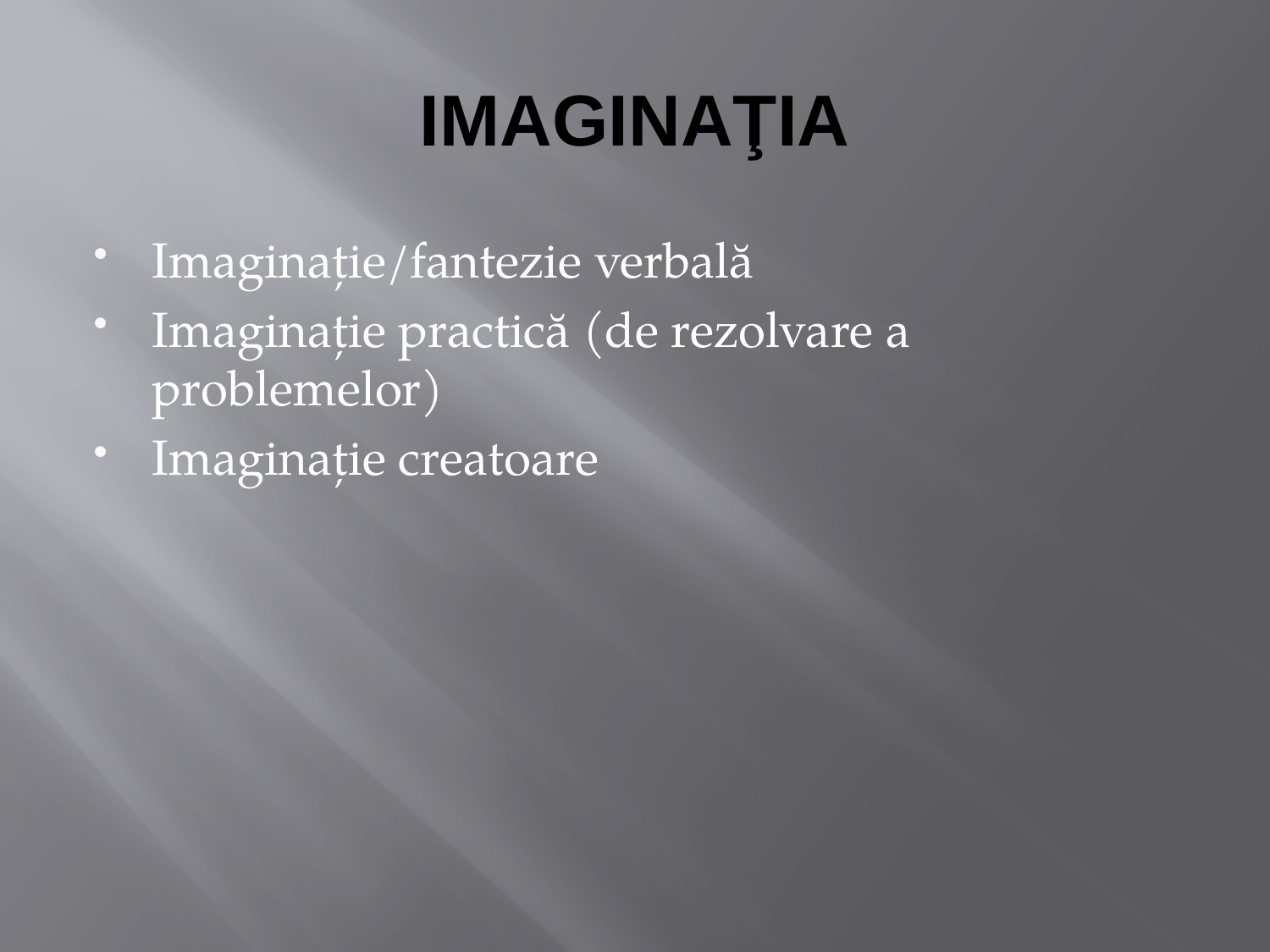

# IMAGINAŢIA
Imaginaţie/fantezie verbală
Imaginaţie practică (de rezolvare a problemelor)
Imaginaţie creatoare